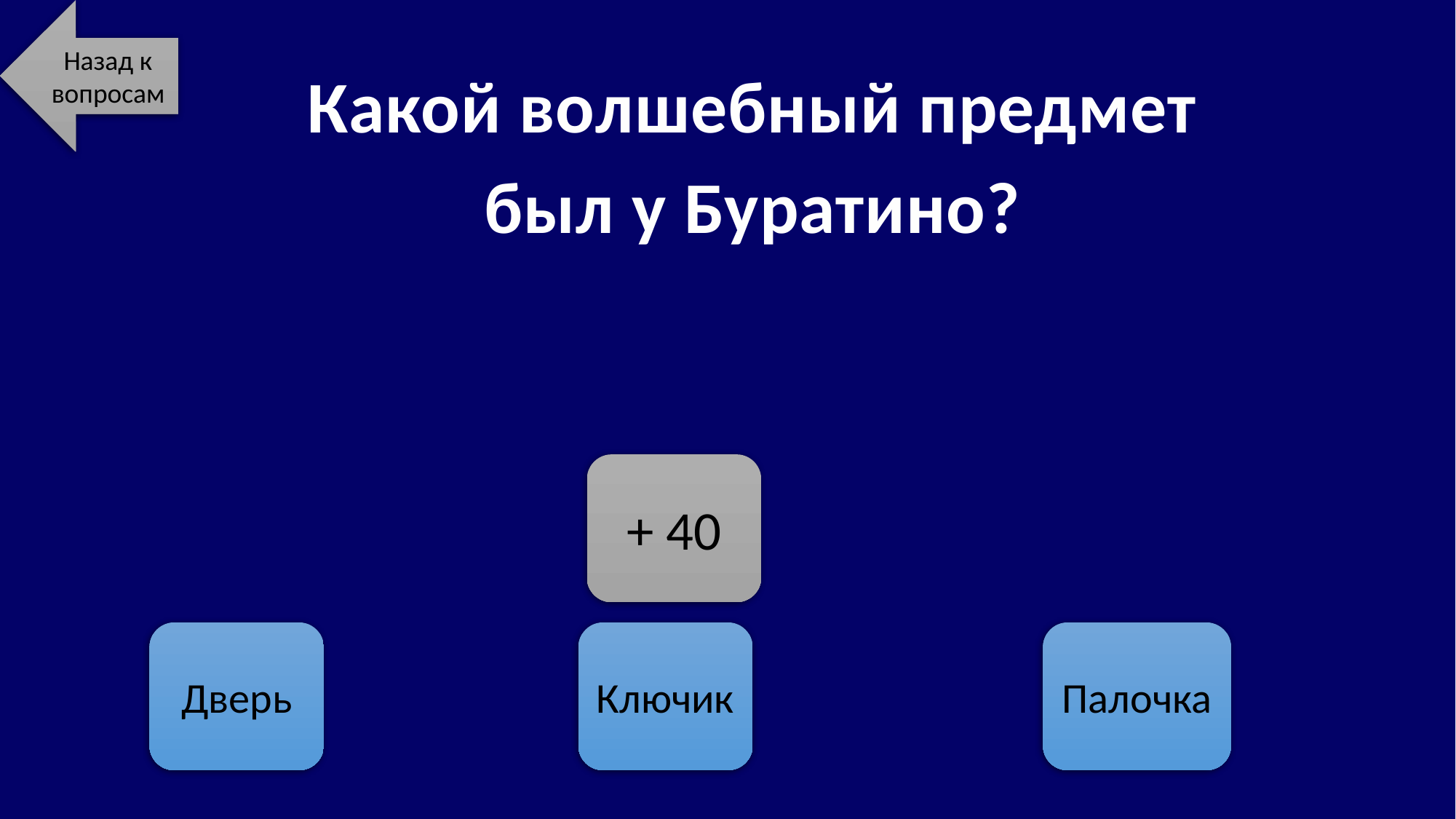

Назад к вопросам
Какой волшебный предмет был у Буратино?

+ 40
Палочка
Дверь
Ключик